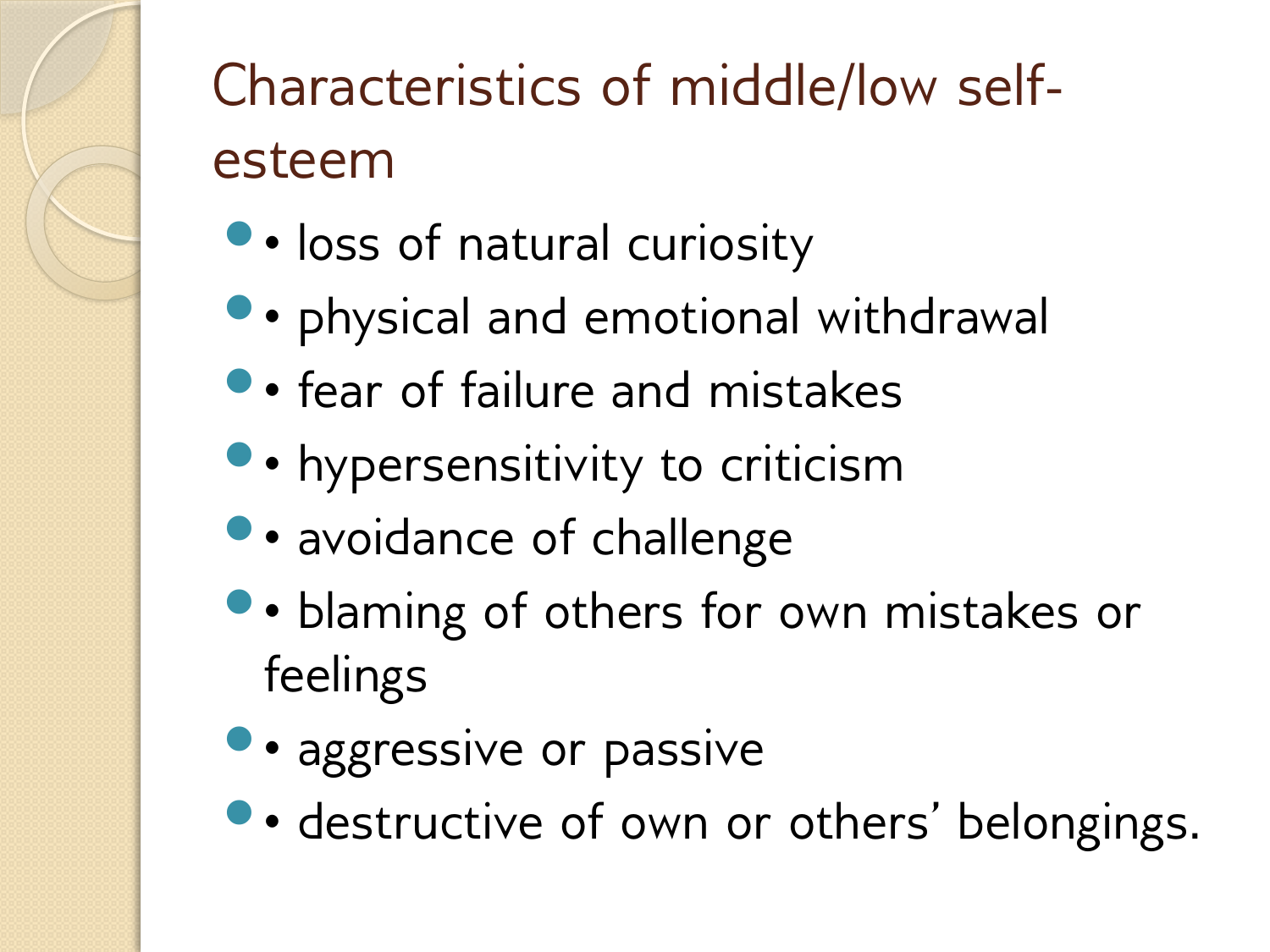

# Characteristics of middle/low self-esteem
• loss of natural curiosity
• physical and emotional withdrawal
• fear of failure and mistakes
• hypersensitivity to criticism
• avoidance of challenge
• blaming of others for own mistakes or feelings
• aggressive or passive
• destructive of own or others’ belongings.